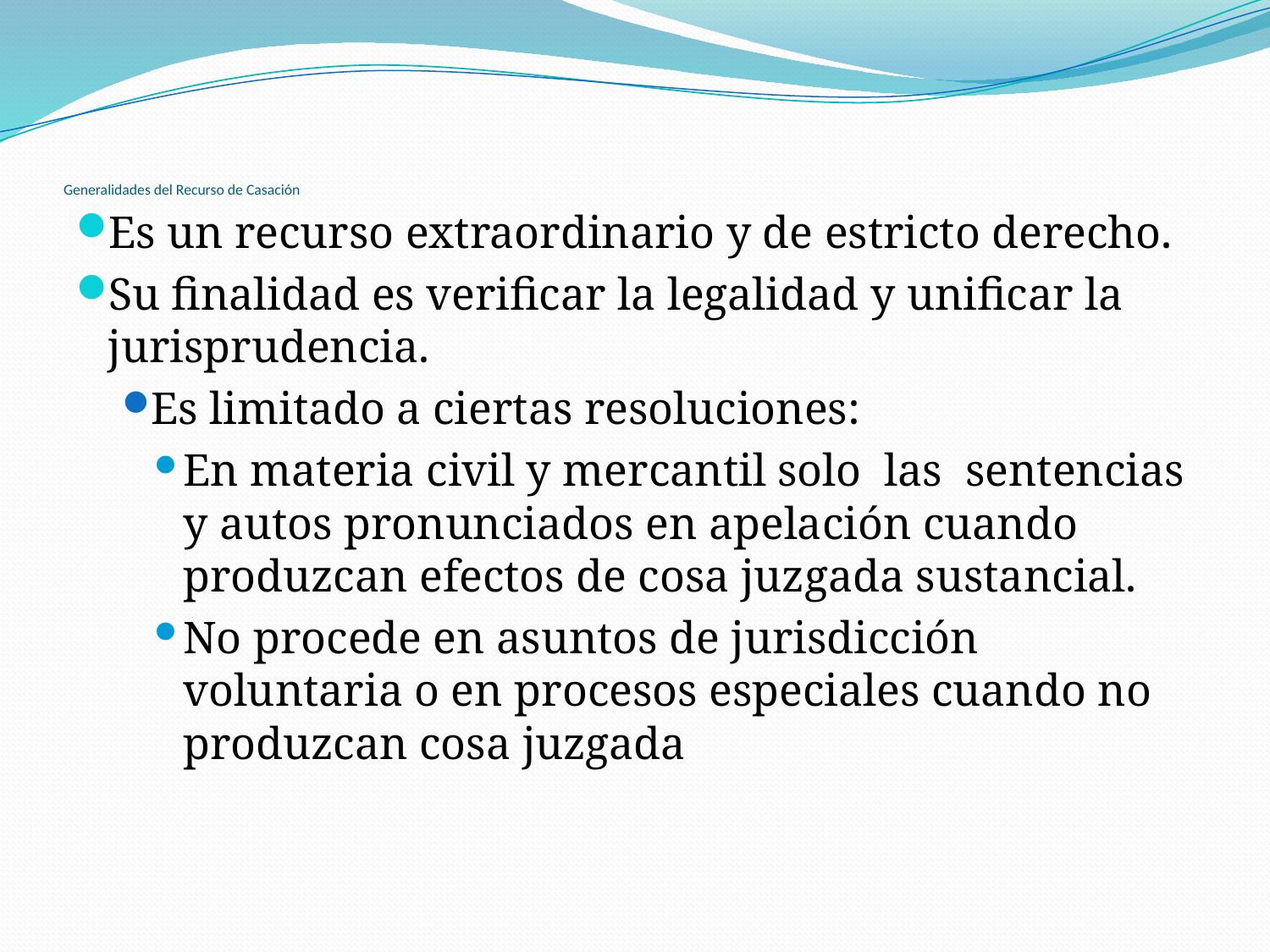

# Generalidades del Recurso de Casación
Es un recurso extraordinario y de estricto derecho.
Su finalidad es verificar la legalidad y unificar la jurisprudencia.
Es limitado a ciertas resoluciones:
En materia civil y mercantil solo  las  sentencias y autos pronunciados en apelación cuando produzcan efectos de cosa juzgada sustancial.
No procede en asuntos de jurisdicción voluntaria o en procesos especiales cuando no produzcan cosa juzgada